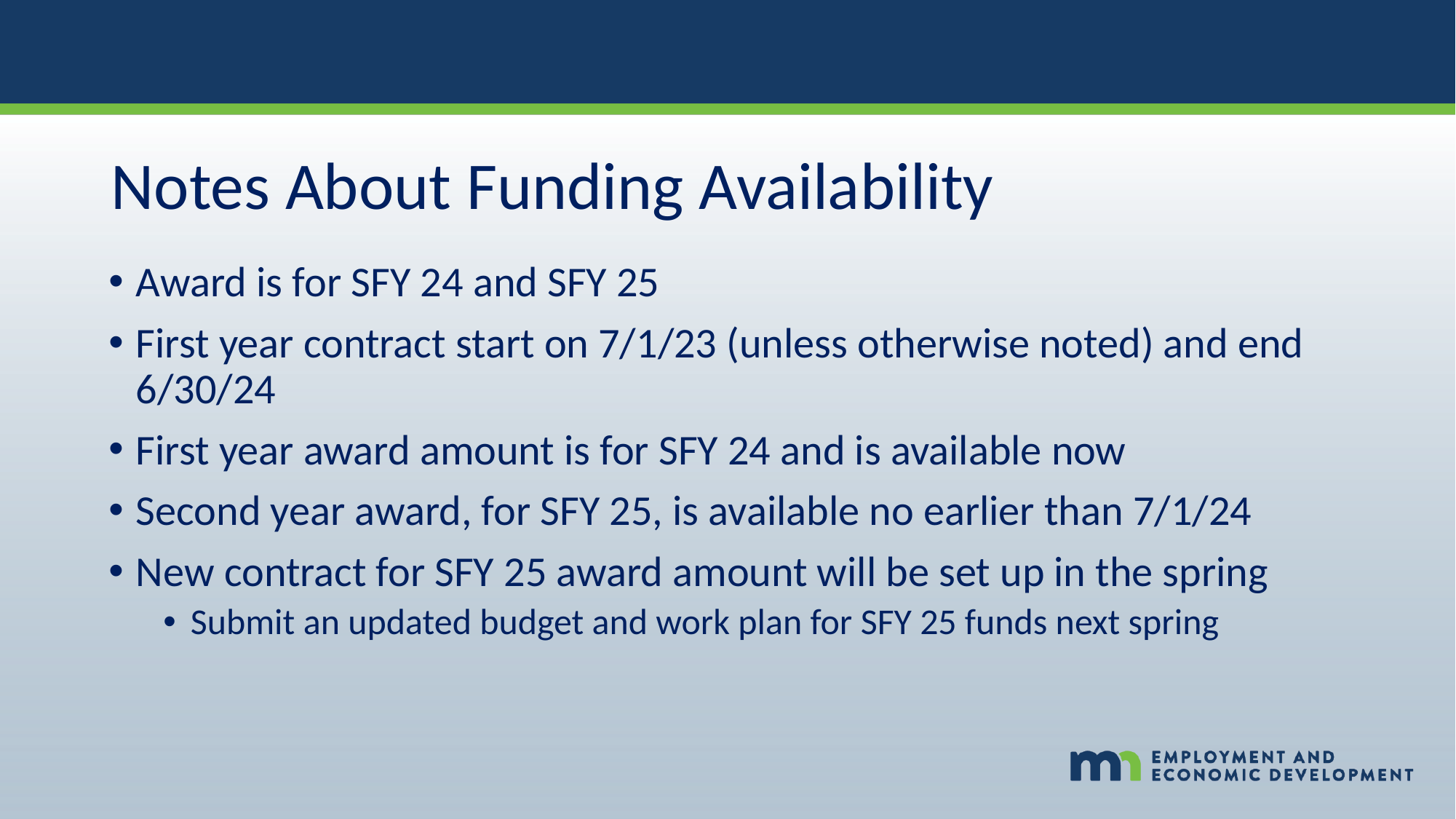

# Notes About Funding Availability
Award is for SFY 24 and SFY 25
First year contract start on 7/1/23 (unless otherwise noted) and end 6/30/24
First year award amount is for SFY 24 and is available now
Second year award, for SFY 25, is available no earlier than 7/1/24
New contract for SFY 25 award amount will be set up in the spring
Submit an updated budget and work plan for SFY 25 funds next spring